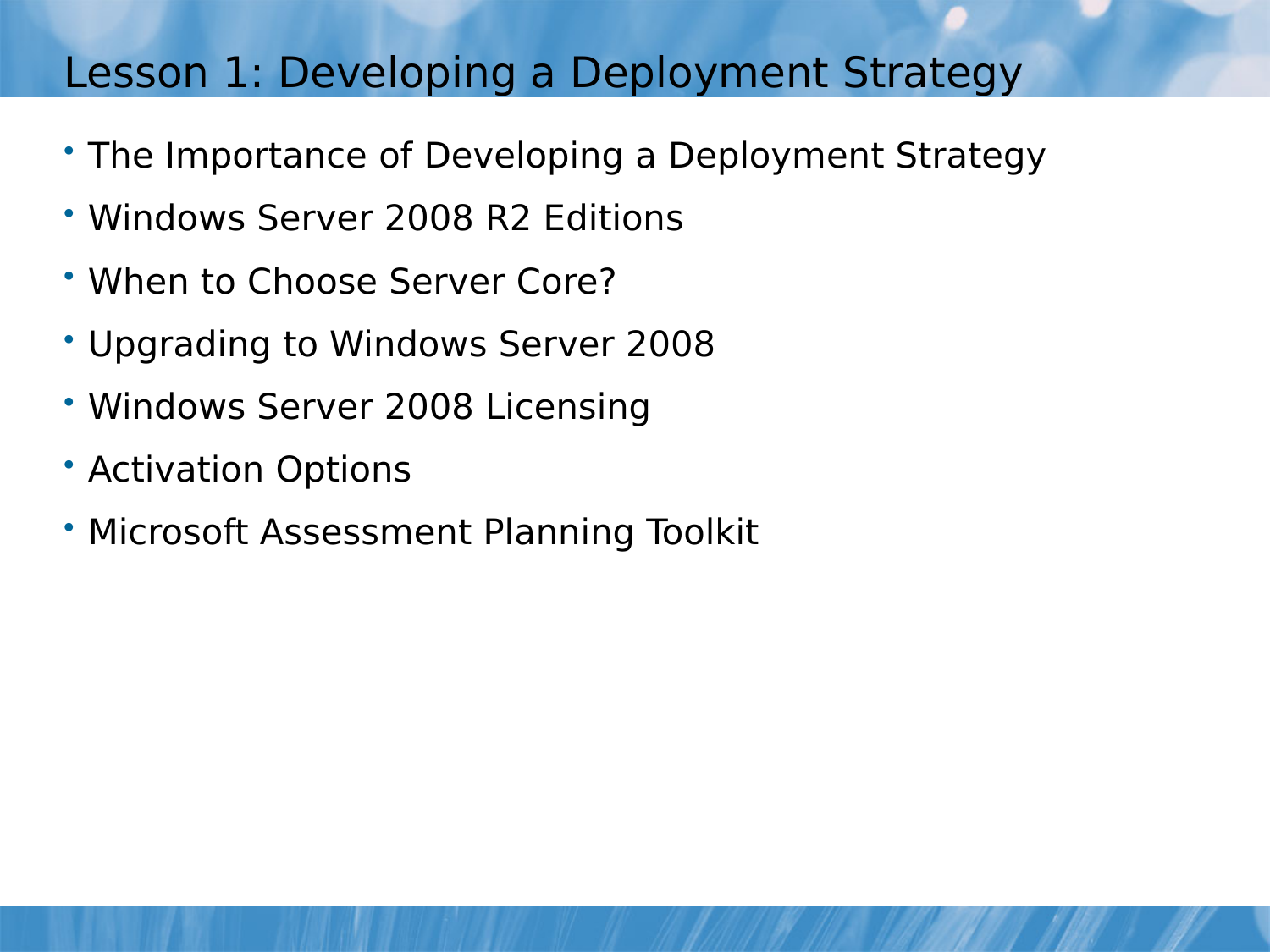

# Lesson 1: Developing a Deployment Strategy
The Importance of Developing a Deployment Strategy
Windows Server 2008 R2 Editions
When to Choose Server Core?
Upgrading to Windows Server 2008
Windows Server 2008 Licensing
Activation Options
Microsoft Assessment Planning Toolkit